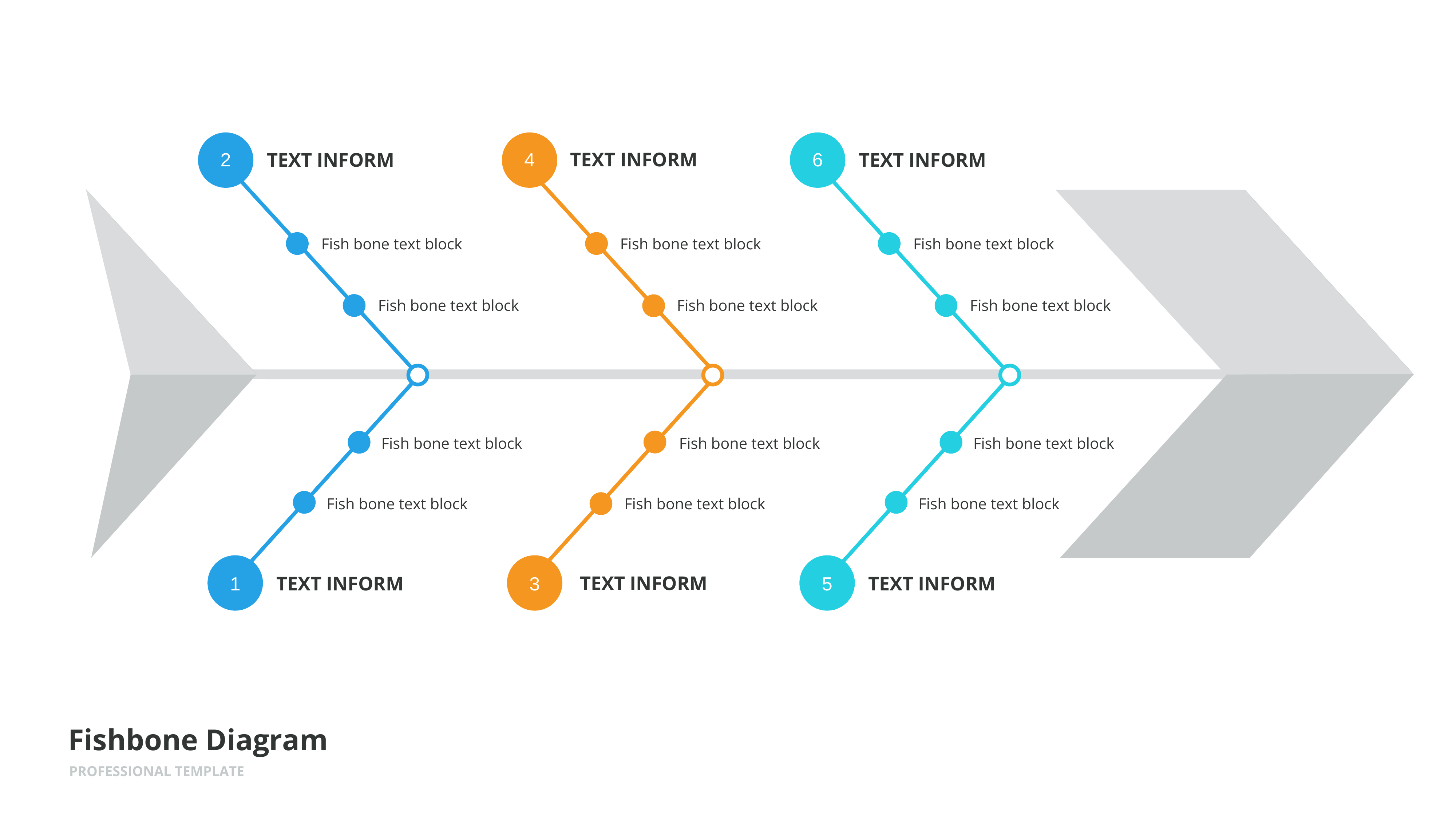

2
Text inform

Fish bone text block

Fish bone text block

4
Text inform

Fish bone text block

Fish bone text block

6
Text inform

Fish bone text block

Fish bone text block

Fish bone text block

Fish bone text block

5
Text inform

A
A
B
B
B
B
A
A

Fish bone text block

Fish bone text block

1
Text inform

Fish bone text block

Fish bone text block

3
Text inform